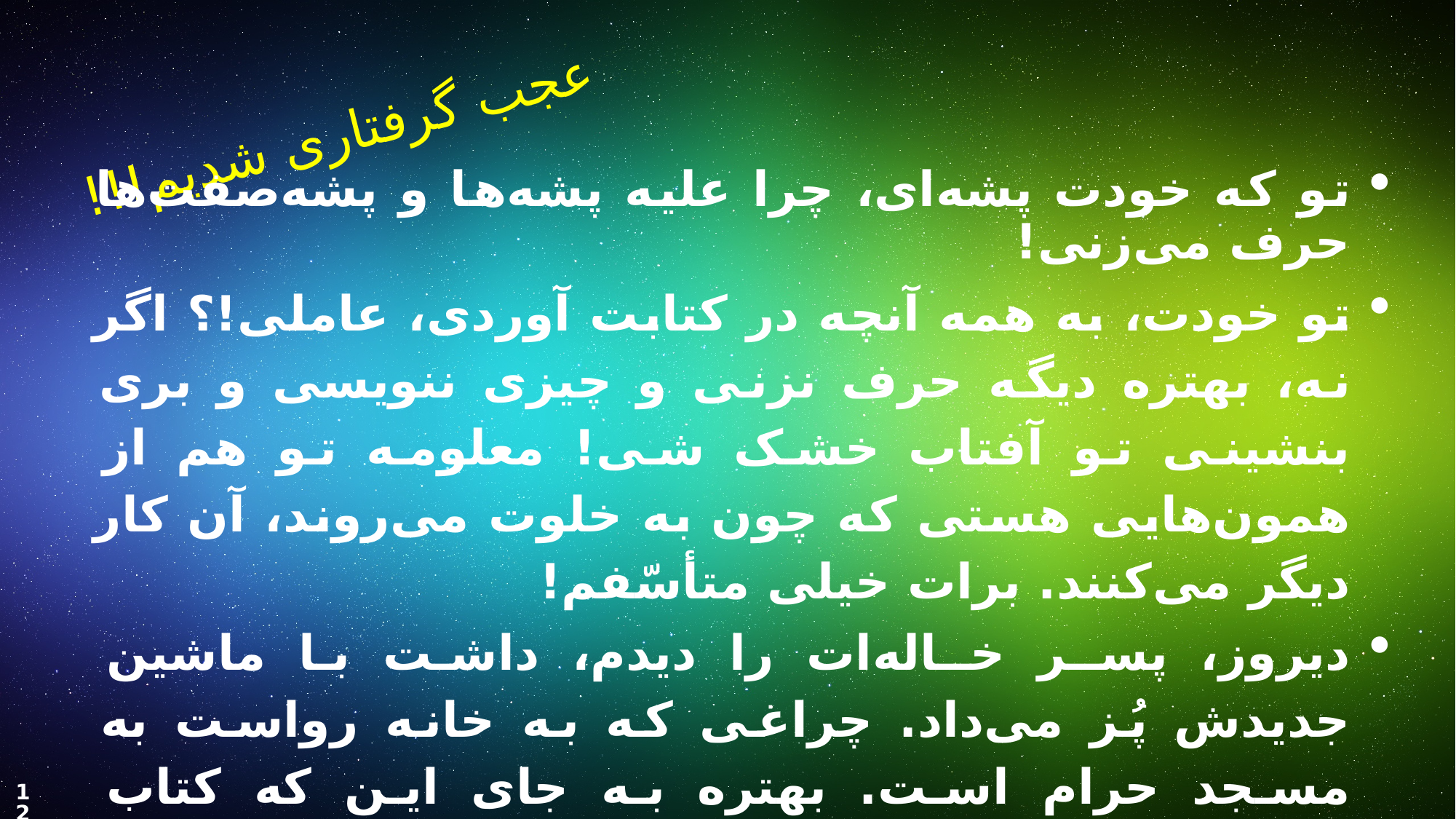

# عجب گرفتاری شدیم!!!
تو که خودت پشه‌ای، چرا علیه پشه‌ها و پشه‌صفت‌ها حرف می‌زنی!
تو خودت، به همه آنچه در کتابت آوردی، عاملی!؟ اگر نه، بهتره دیگه حرف نزنی و چیزی ننویسی و بری بنشینی تو آفتاب خشک شی! معلومه تو هم از همون‌هایی هستی که چون به خلوت می‌روند، آن کار دیگر می‌کنند. برات خیلی متأسّفم!
دیروز، پسـر خـاله‌ات را دیدم، داشت با ماشین جدیدش پُز می‌داد. چراغی که به خانه رواست به مسجد حرام است. بهتره به جای این که کتاب بنویسی، بری این حرف‌ها را به اون پسـر خاله تازه به دوران رسیده‌ات بزنی!
قربونت برم! تو خودت مثلاً خیلی شخصیّت استوار و زیبایی داری!؟ پس، از ایشان نیستی می‌گو از ایشان، پریشان نیستی می‌گو پریشان!